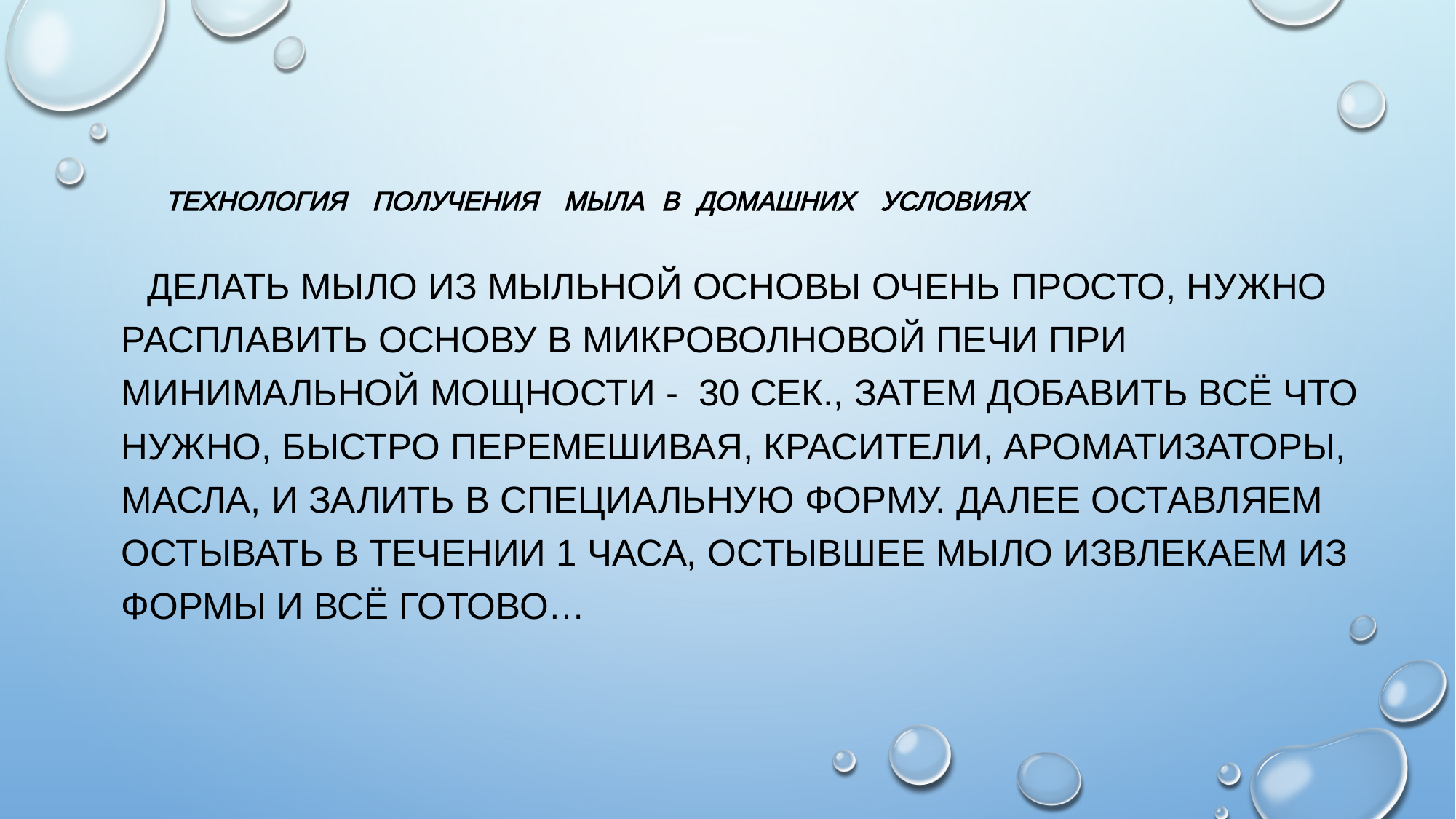

# технология   получения   мыла  в  домашних   условиях Делать мыло из мыльной основы очень просто, нужно расплавить основу в микроволновой печи при минимальной мощности -  30 сек., затем добавить всё что нужно, быстро перемешивая, красители, ароматизаторы, масла, и залить в специальную форму. Далее оставляем остывать в течении 1 часа, остывшее мыло извлекаем из формы и всё готово…